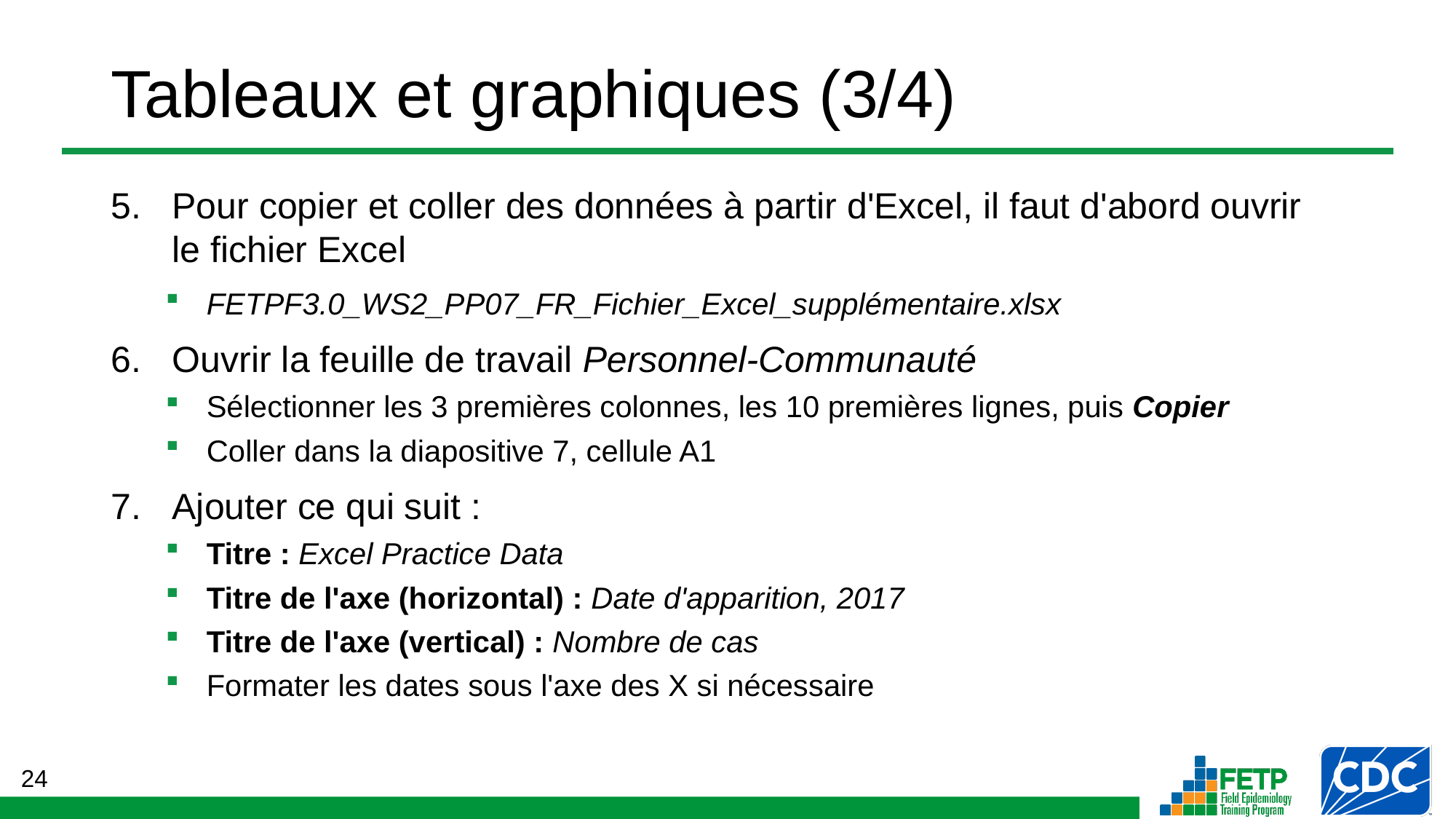

# Tableaux et graphiques (3/4)
Pour copier et coller des données à partir d'Excel, il faut d'abord ouvrir
le fichier Excel
FETPF3.0_WS2_PP07_FR_Fichier_Excel_supplémentaire.xlsx
Ouvrir la feuille de travail Personnel-Communauté
Sélectionner les 3 premières colonnes, les 10 premières lignes, puis Copier
Coller dans la diapositive 7, cellule A1
Ajouter ce qui suit :
Titre : Excel Practice Data
Titre de l'axe (horizontal) : Date d'apparition, 2017
Titre de l'axe (vertical) : Nombre de cas
Formater les dates sous l'axe des X si nécessaire